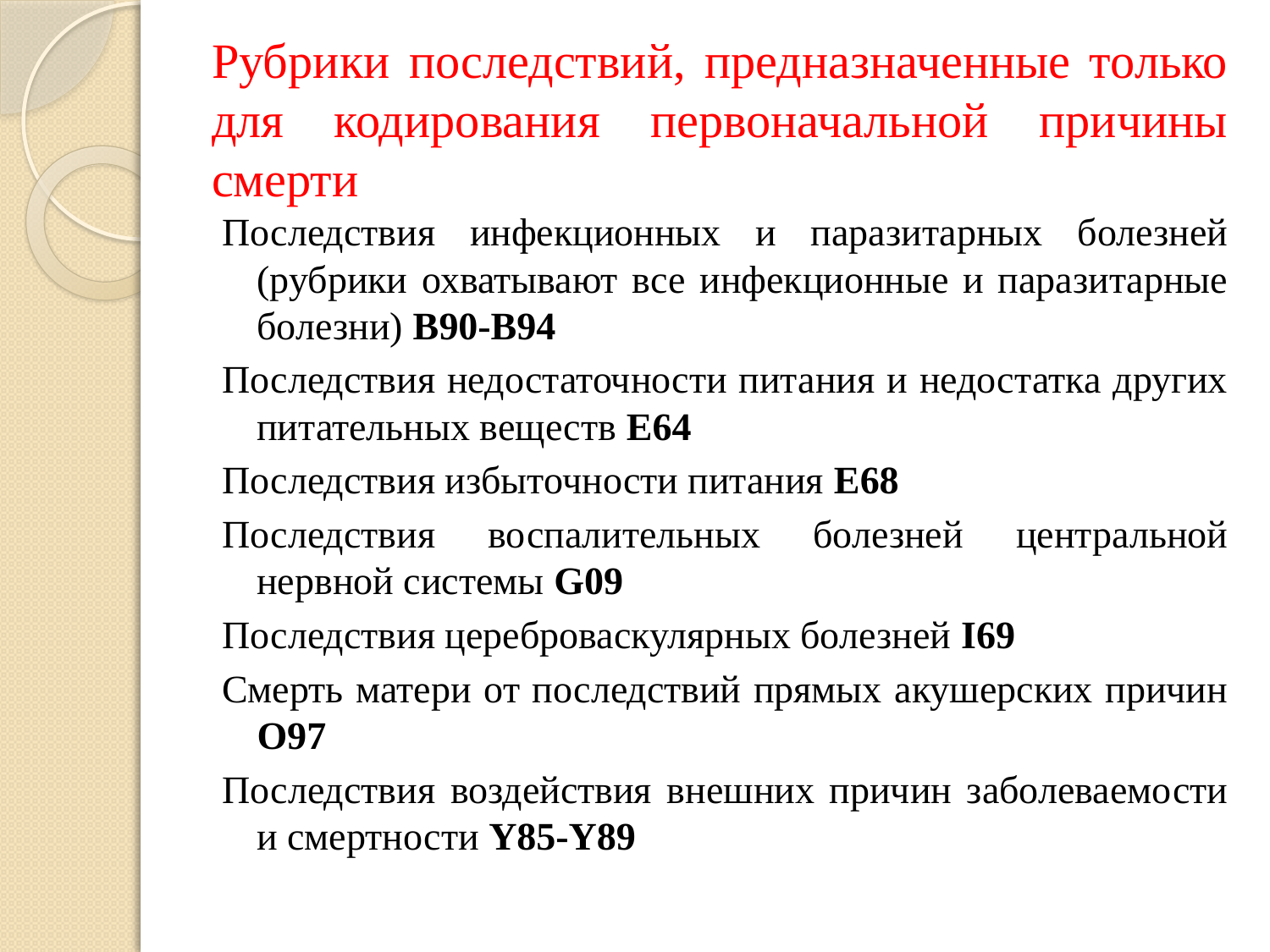

# Рубрики последствий, предназначенные только для кодирования первоначальной причины смерти
Последствия инфекционных и паразитарных болезней (рубрики охватывают все инфекционные и паразитарные болезни) В90-В94
Последствия недостаточности питания и недостатка других питательных веществ Е64
Последствия избыточности питания Е68
Последствия воспалительных болезней центральной нервной системы G09
Последствия цереброваскулярных болезней I69
Смерть матери от последствий прямых акушерских причин O97
Последствия воздействия внешних причин заболеваемости и смертности Y85-Y89